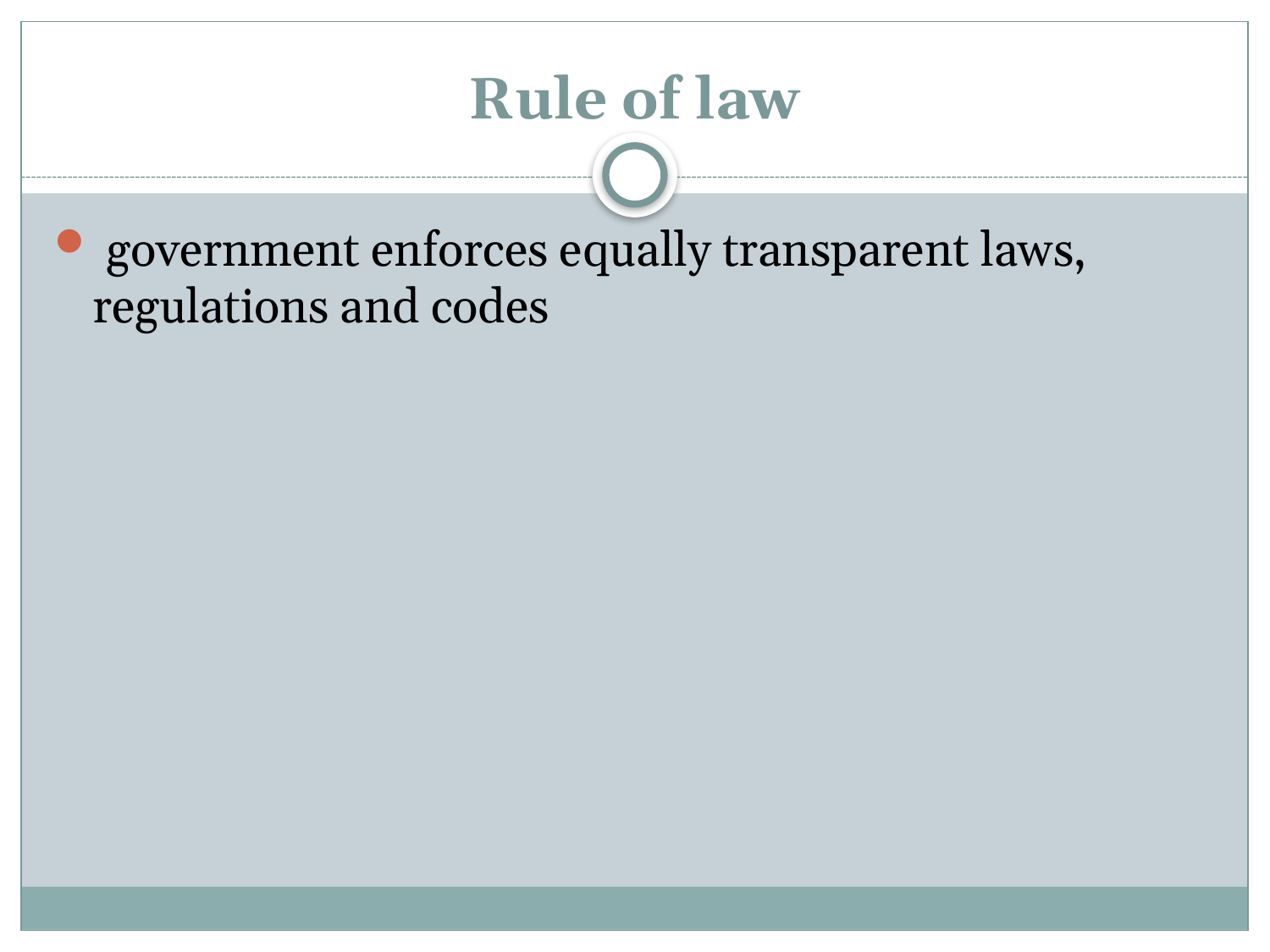

# Rule of law
 government enforces equally transparent laws, regulations and codes